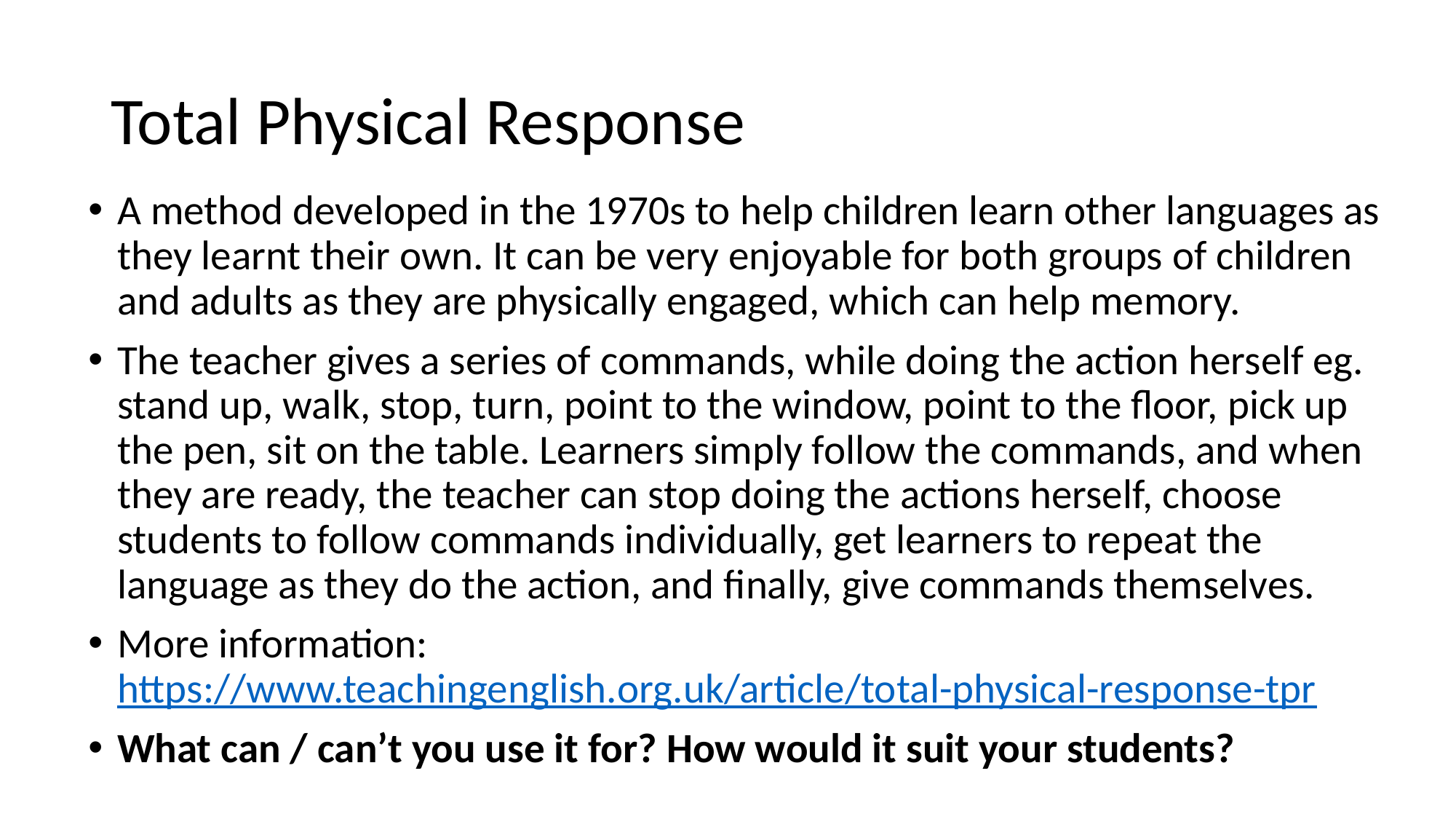

# Total Physical Response
A method developed in the 1970s to help children learn other languages as they learnt their own. It can be very enjoyable for both groups of children and adults as they are physically engaged, which can help memory.
The teacher gives a series of commands, while doing the action herself eg. stand up, walk, stop, turn, point to the window, point to the floor, pick up the pen, sit on the table. Learners simply follow the commands, and when they are ready, the teacher can stop doing the actions herself, choose students to follow commands individually, get learners to repeat the language as they do the action, and finally, give commands themselves.
More information: https://www.teachingenglish.org.uk/article/total-physical-response-tpr
What can / can’t you use it for? How would it suit your students?